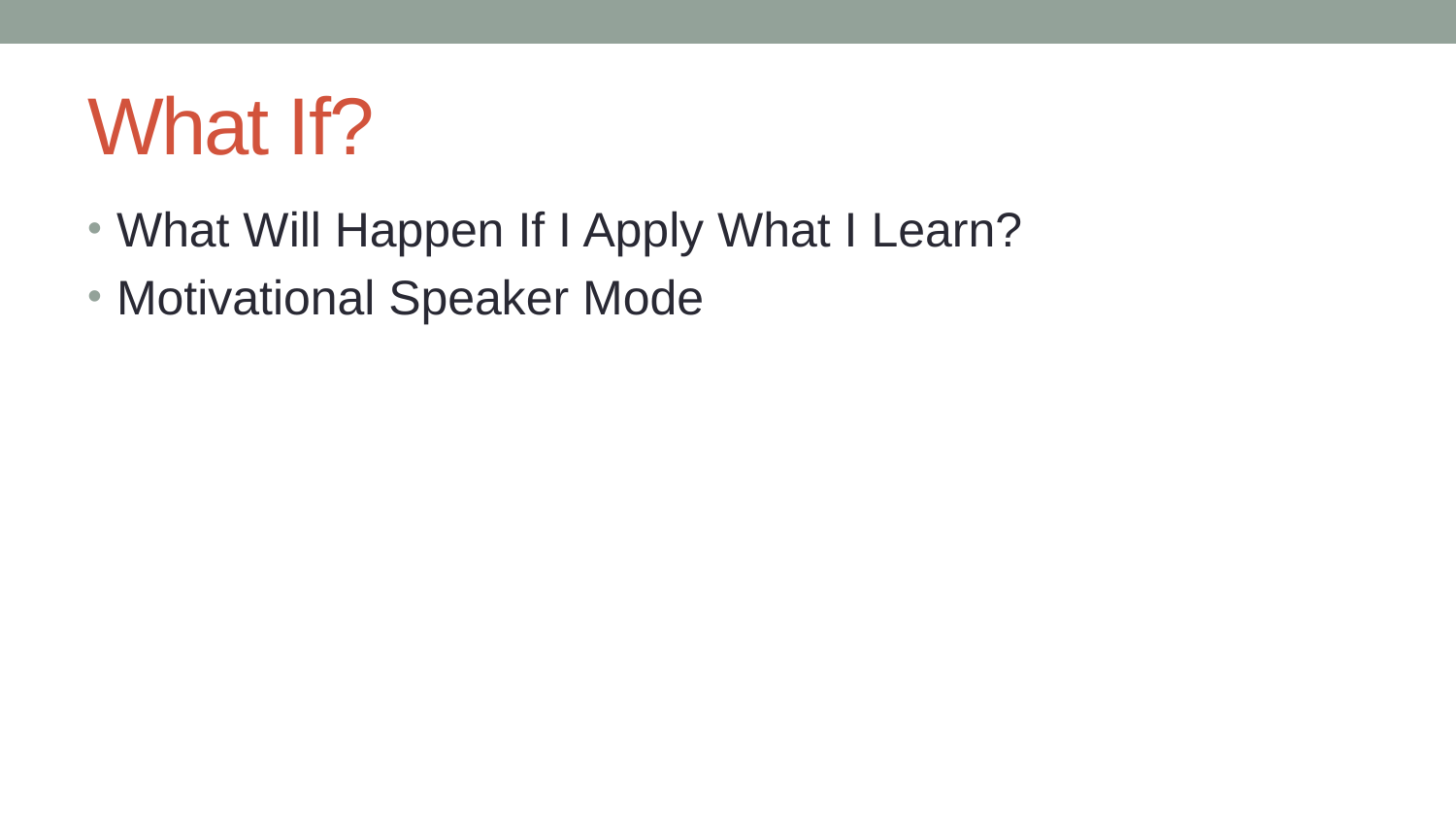

# What If?
What Will Happen If I Apply What I Learn?
Motivational Speaker Mode